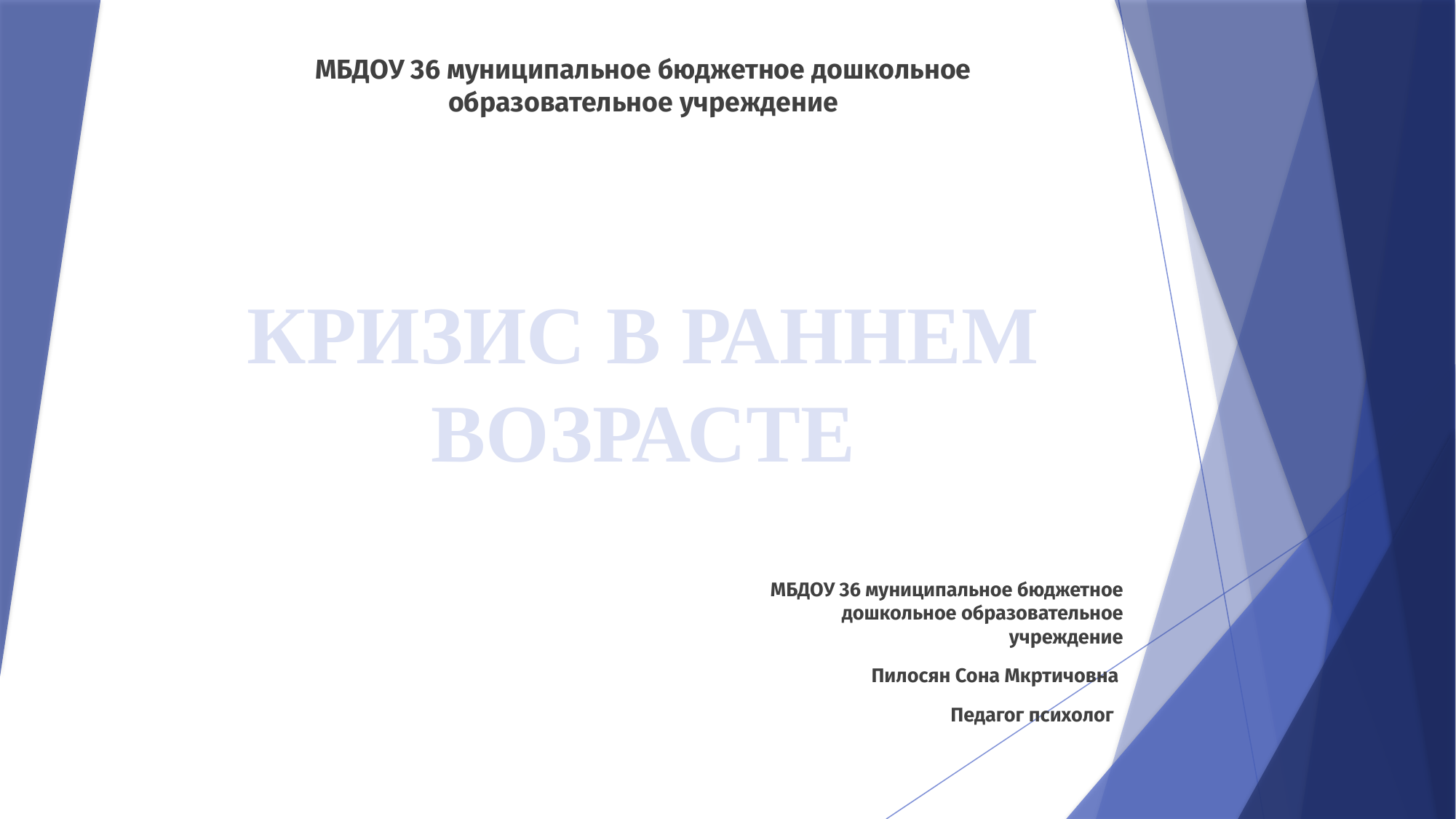

МБДОУ 36 муниципальное бюджетное дошкольное образовательное учреждение
# КРИЗИС В РАННЕМ ВОЗРАСТЕ
МБДОУ 36 муниципальное бюджетное дошкольное образовательное учреждение
Пилосян Сона Мкртичовна
Педагог психолог